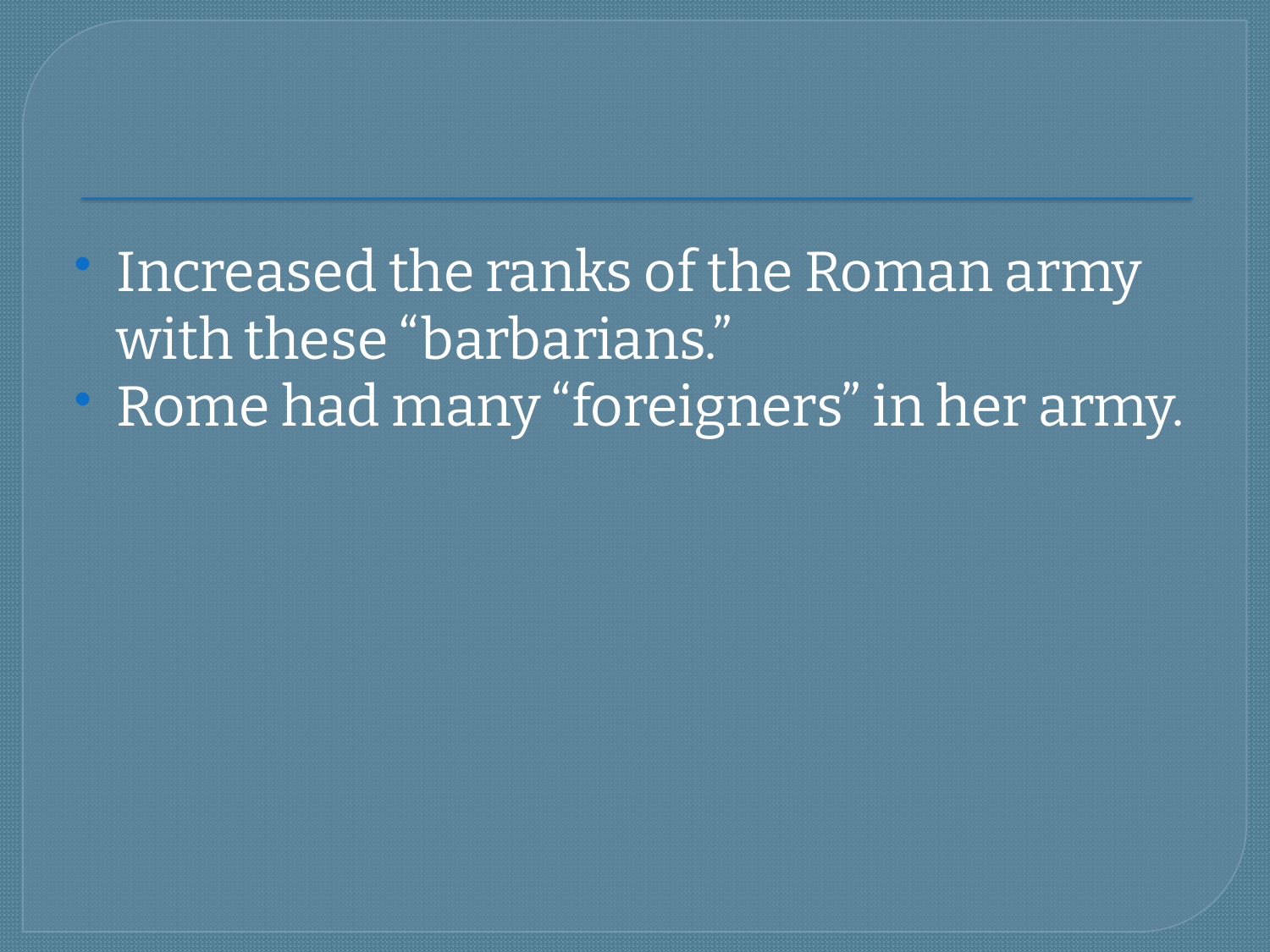

#
Increased the ranks of the Roman army with these “barbarians.”
Rome had many “foreigners” in her army.